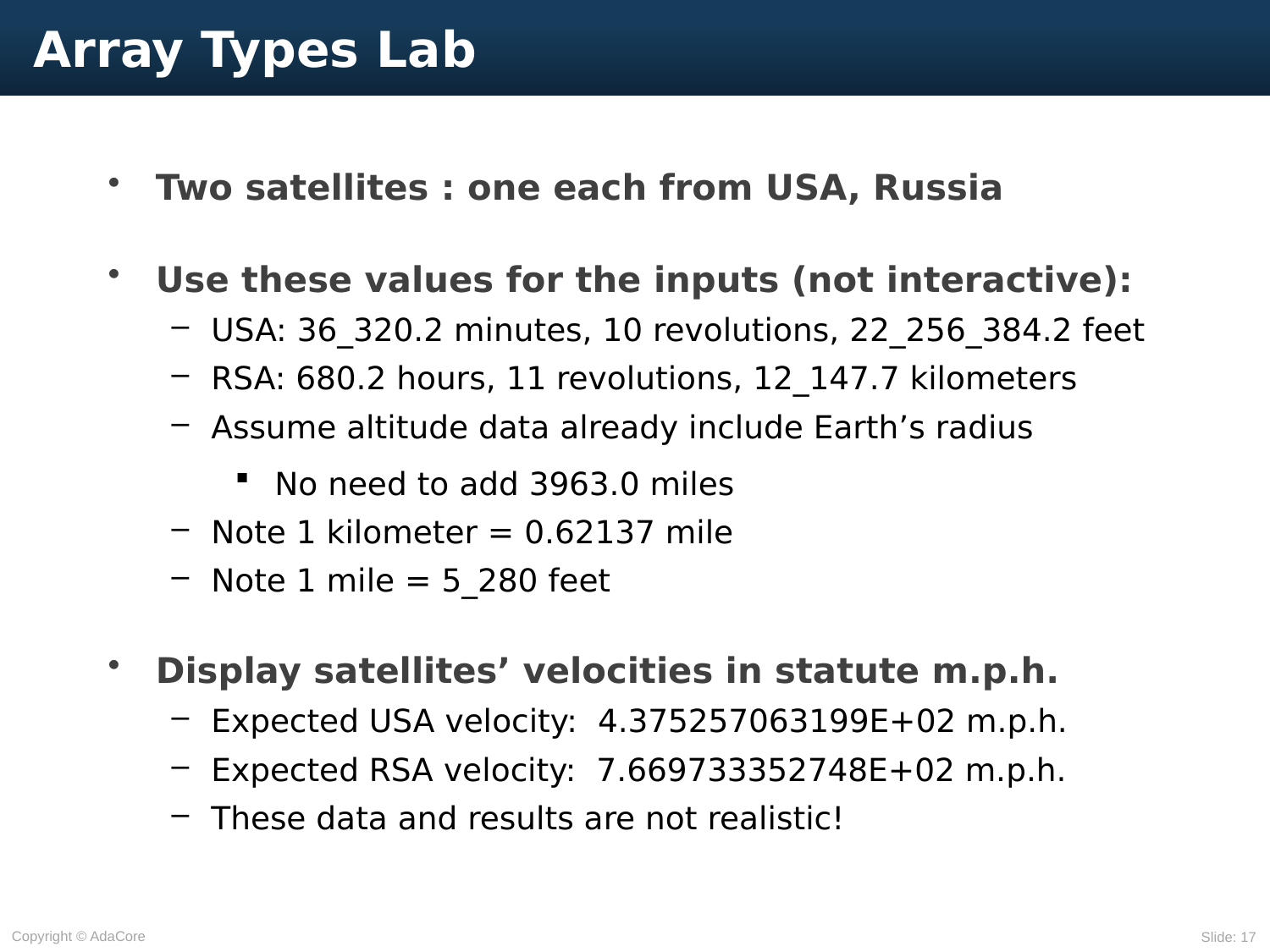

# Array Types Lab
Two satellites : one each from USA, Russia
Use these values for the inputs (not interactive):
USA: 36_320.2 minutes, 10 revolutions, 22_256_384.2 feet
RSA: 680.2 hours, 11 revolutions, 12_147.7 kilometers
Assume altitude data already include Earth’s radius
No need to add 3963.0 miles
Note 1 kilometer = 0.62137 mile
Note 1 mile = 5_280 feet
Display satellites’ velocities in statute m.p.h.
Expected USA velocity:  4.375257063199E+02 m.p.h.
Expected RSA velocity:  7.669733352748E+02 m.p.h.
These data and results are not realistic!